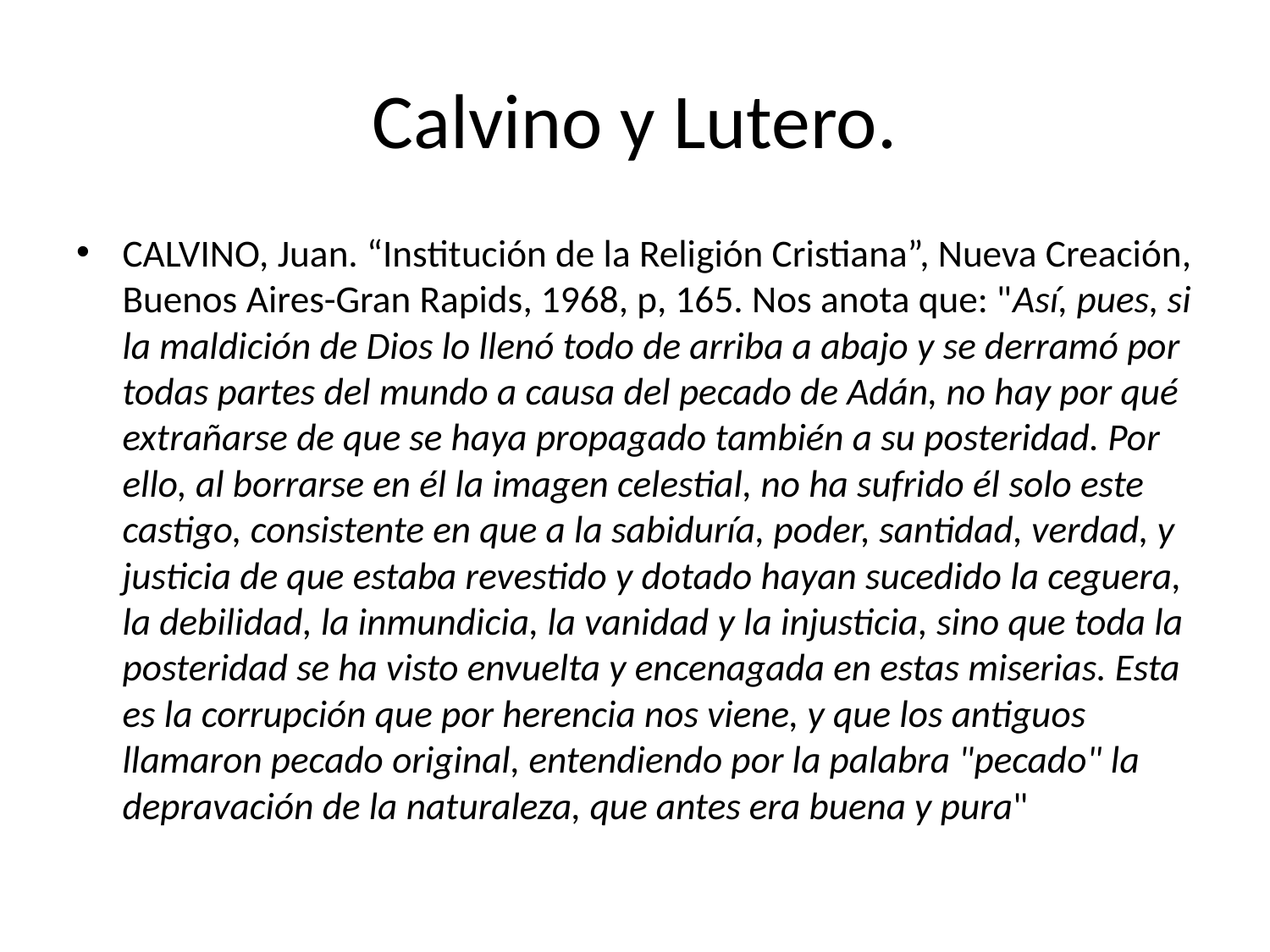

# Calvino y Lutero.
CALVINO, Juan. “Institución de la Religión Cristiana”, Nueva Creación, Buenos Aires-Gran Rapids, 1968, p, 165. Nos anota que: "Así, pues, si la maldición de Dios lo llenó todo de arriba a abajo y se derramó por todas partes del mundo a causa del pecado de Adán, no hay por qué extrañarse de que se haya propagado también a su posteridad. Por ello, al borrarse en él la imagen celestial, no ha sufrido él solo este castigo, consistente en que a la sabiduría, poder, santidad, verdad, y justicia de que estaba revestido y dotado hayan sucedido la ceguera, la debilidad, la inmundicia, la vanidad y la injusticia, sino que toda la posteridad se ha visto envuelta y encenagada en estas miserias. Esta es la corrupción que por herencia nos viene, y que los antiguos llamaron pecado original, entendiendo por la palabra "pecado" la depravación de la naturaleza, que antes era buena y pura"